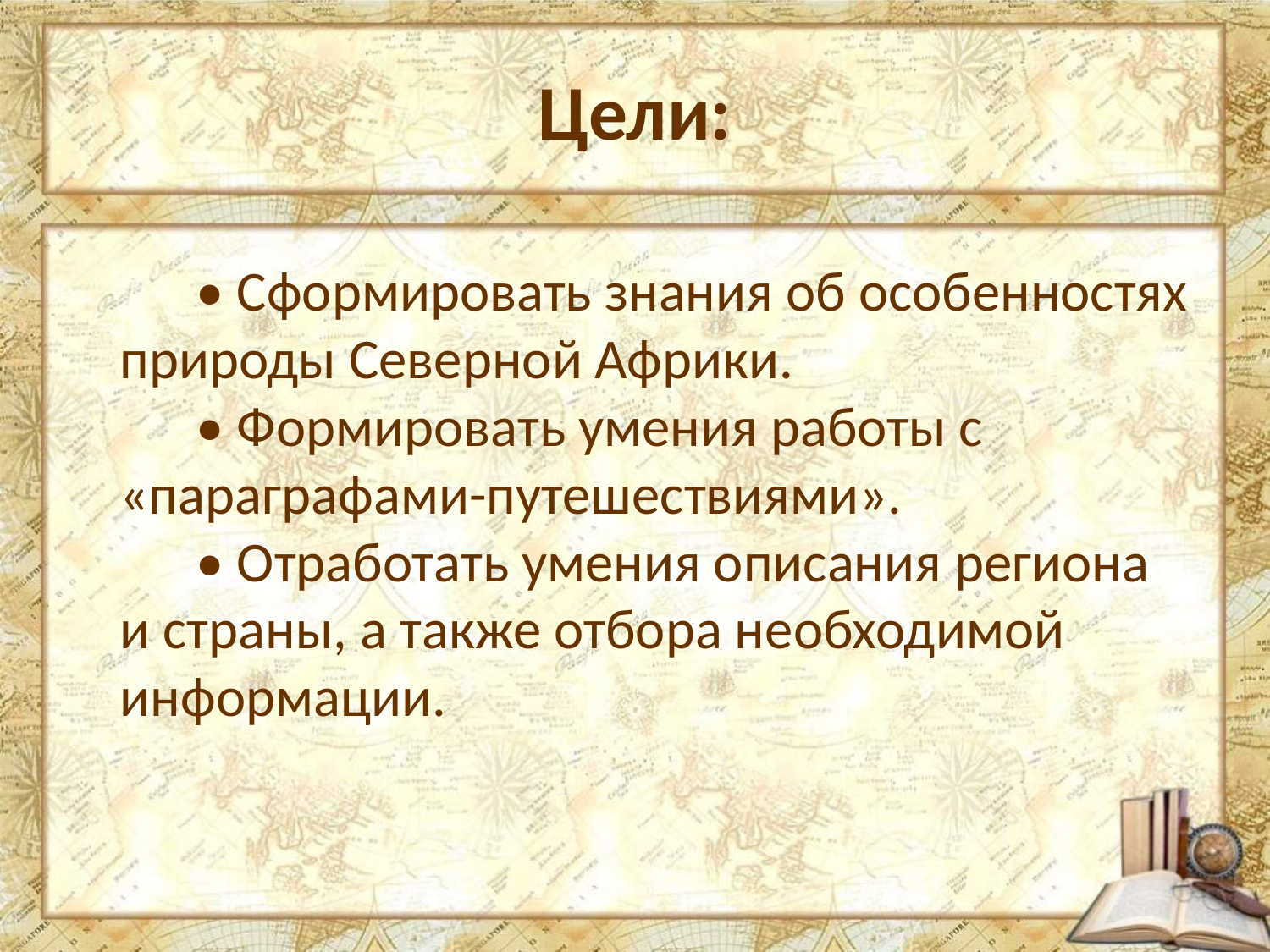

# Цели:
	      • Сформировать знания об особенностях природы Северной Африки.
      • Формировать умения работы с «параграфами-путешествиями».
      • Отработать умения описания региона и страны, а также отбора необходимой информации.